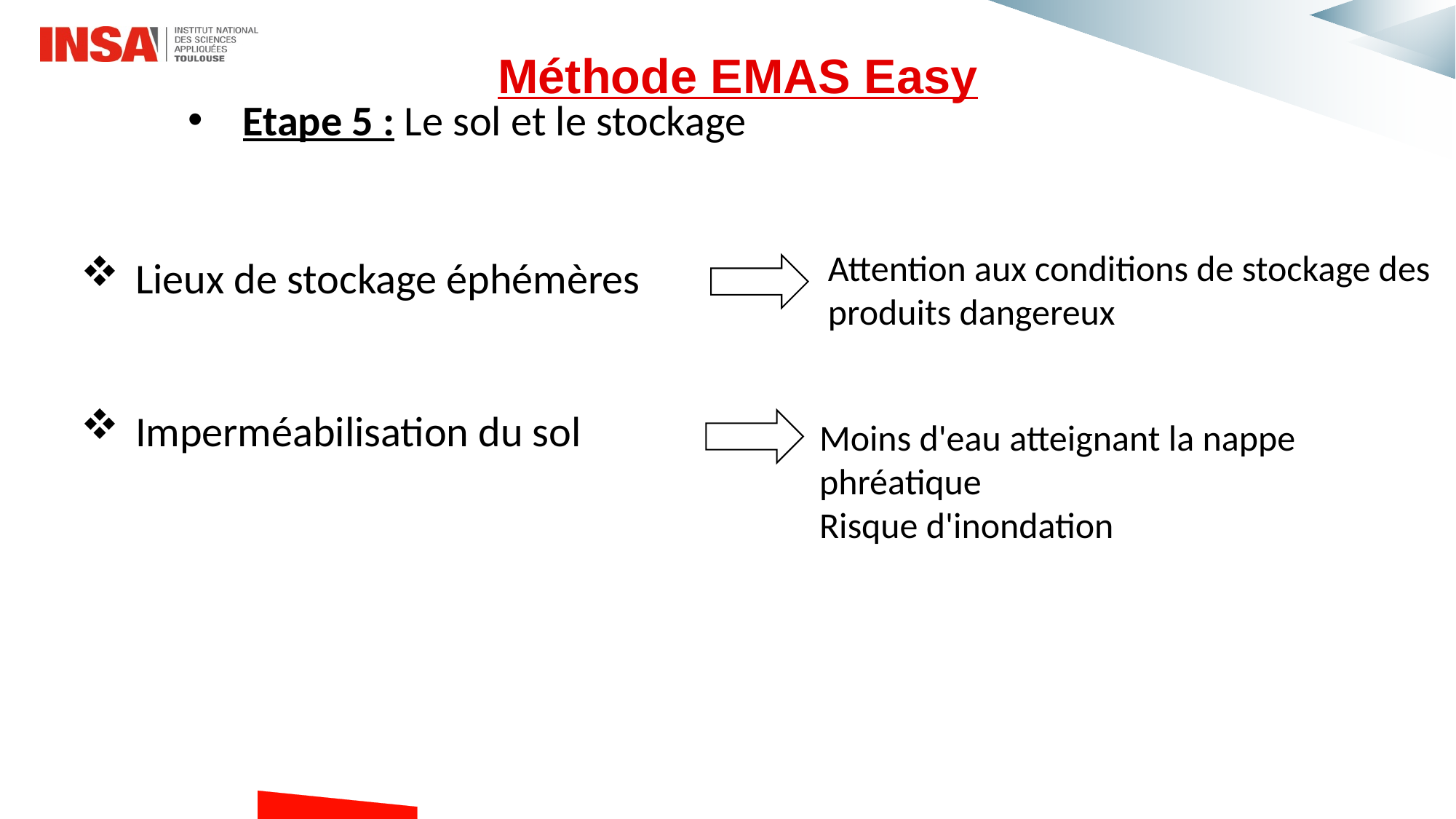

Méthode EMAS Easy

Etape 5 : Le sol et le stockage
Attention aux conditions de stockage des produits dangereux
Lieux de stockage éphémères

Imperméabilisation du sol

Moins d'eau atteignant la nappe phréatique
Risque d'inondation